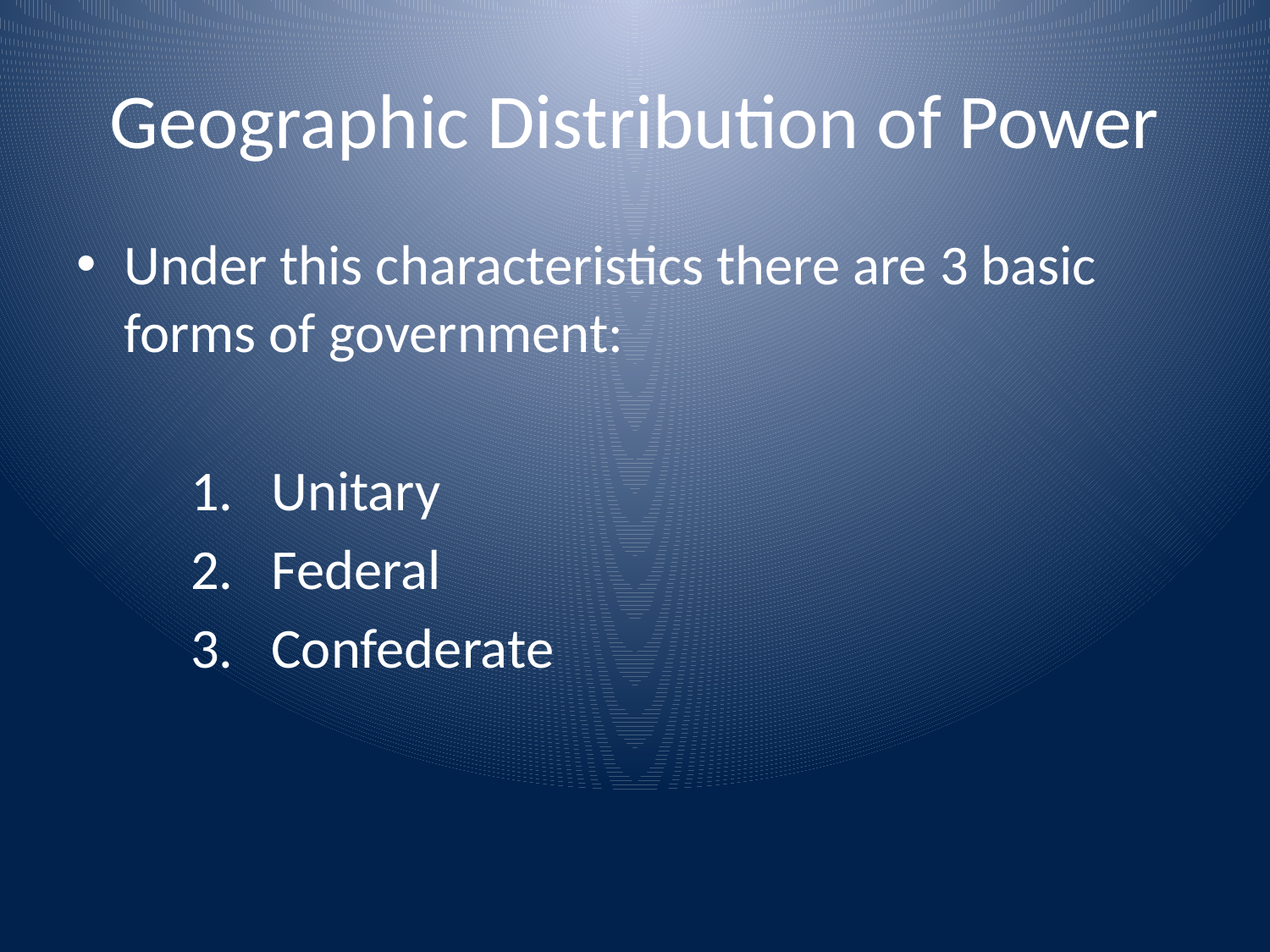

# Geographic Distribution of Power
Under this characteristics there are 3 basic forms of government:

         1.   Unitary
         2.   Federal
         3.   Confederate